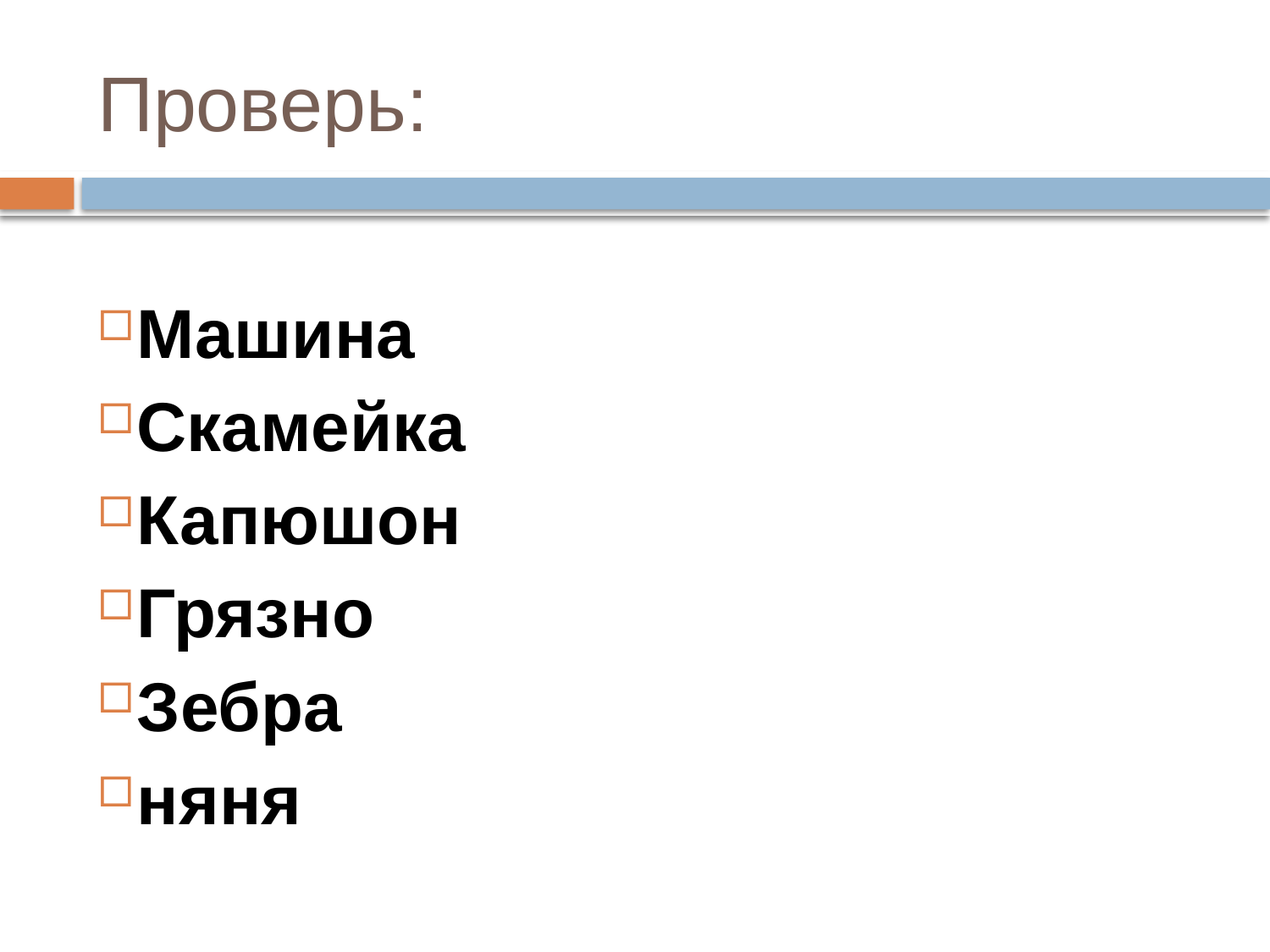

# Проверь:

Машина
Скамейка
Капюшон
Грязно
Зебра
няня